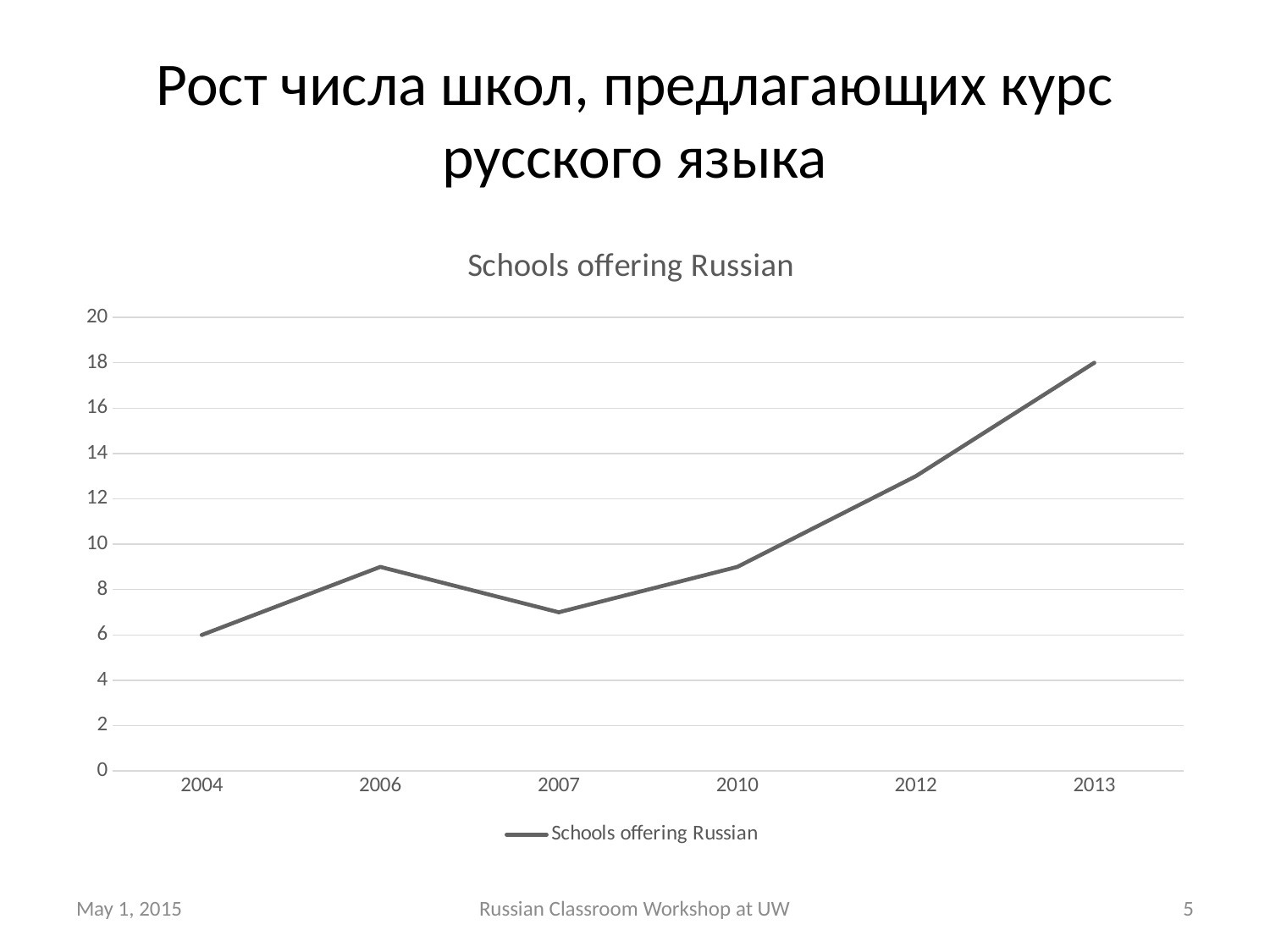

# Рост числа школ, предлагающих курс русского языка

### Chart:

| Category | Schools offering Russian  |
|---|---|
| 2004.0 | 6.0 |
| 2006.0 | 9.0 |
| 2007.0 | 7.0 |
| 2010.0 | 9.0 |
| 2012.0 | 13.0 |
| 2013.0 | 18.0 |
May 1, 2015
Russian Classroom Workshop at UW
5